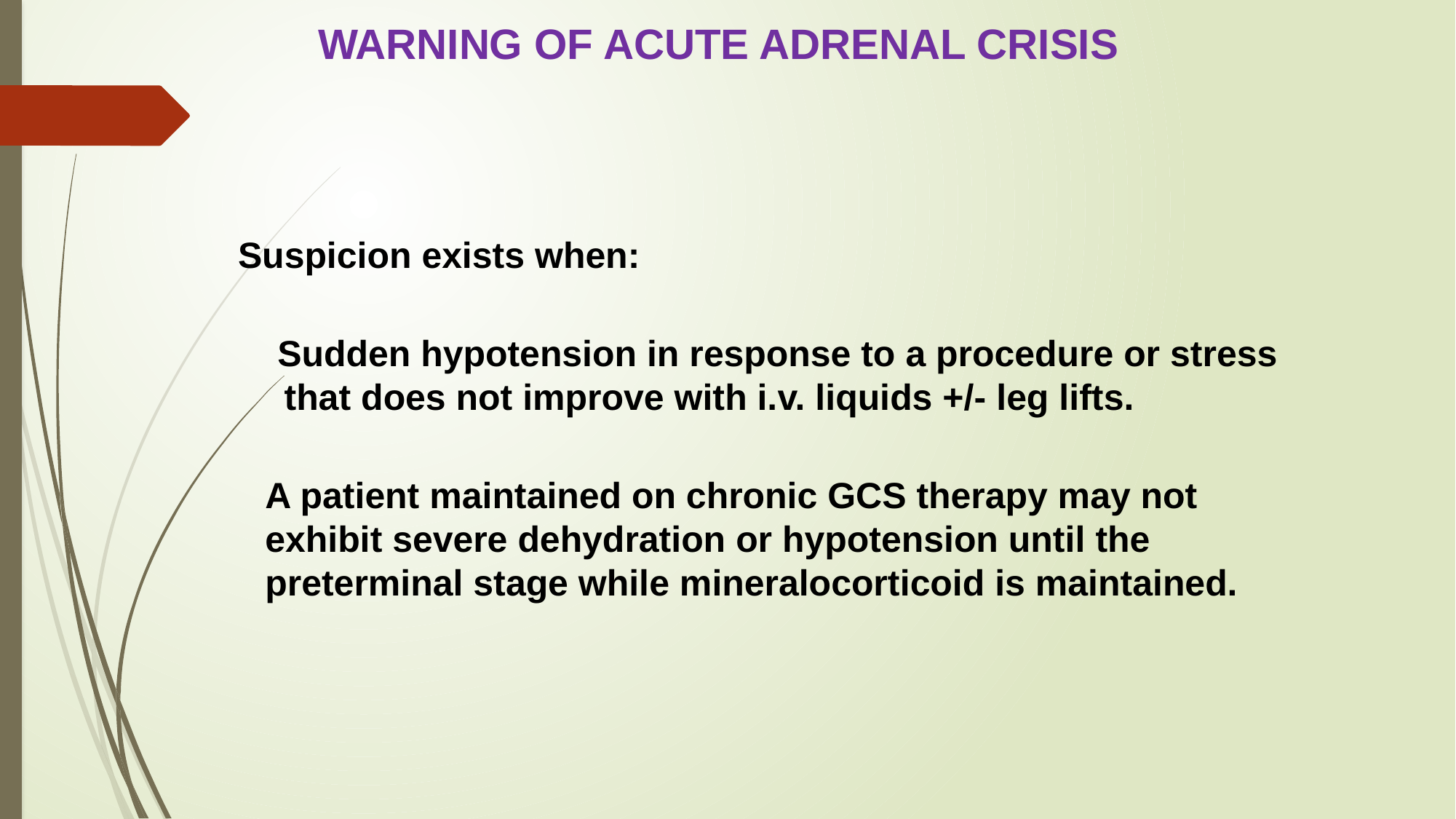

WARNING OF ACUTE ADRENAL CRISIS

Suspicion exists when:

Sudden hypotension in response to a procedure or stress that does not improve with i.v. liquids +/- leg lifts.

	A patient maintained on chronic GCS therapy may not exhibit severe dehydration or hypotension until the preterminal stage while mineralocorticoid is maintained.